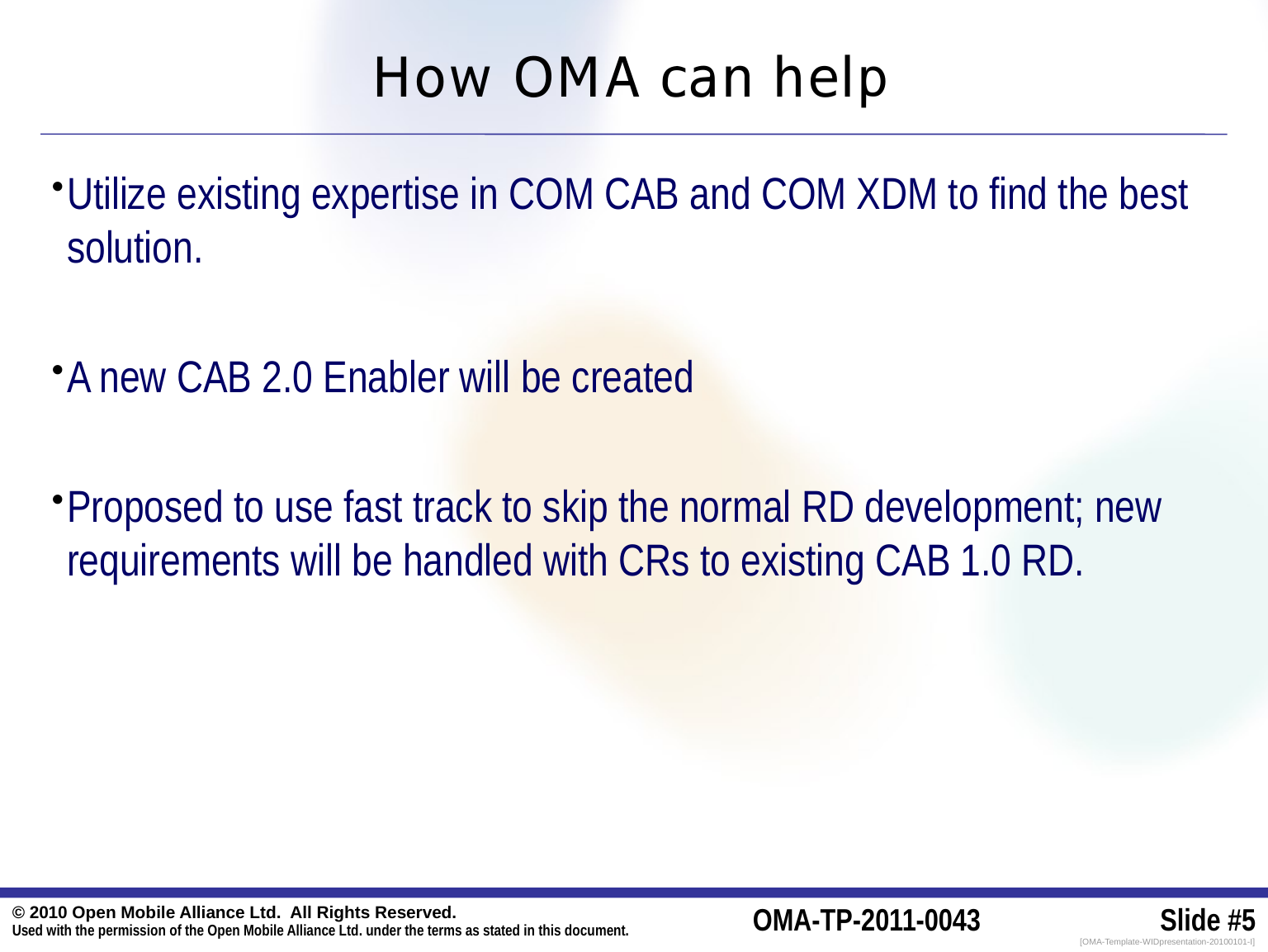

# How OMA can help
Utilize existing expertise in COM CAB and COM XDM to find the best solution.

A new CAB 2.0 Enabler will be created

Proposed to use fast track to skip the normal RD development; new requirements will be handled with CRs to existing CAB 1.0 RD.